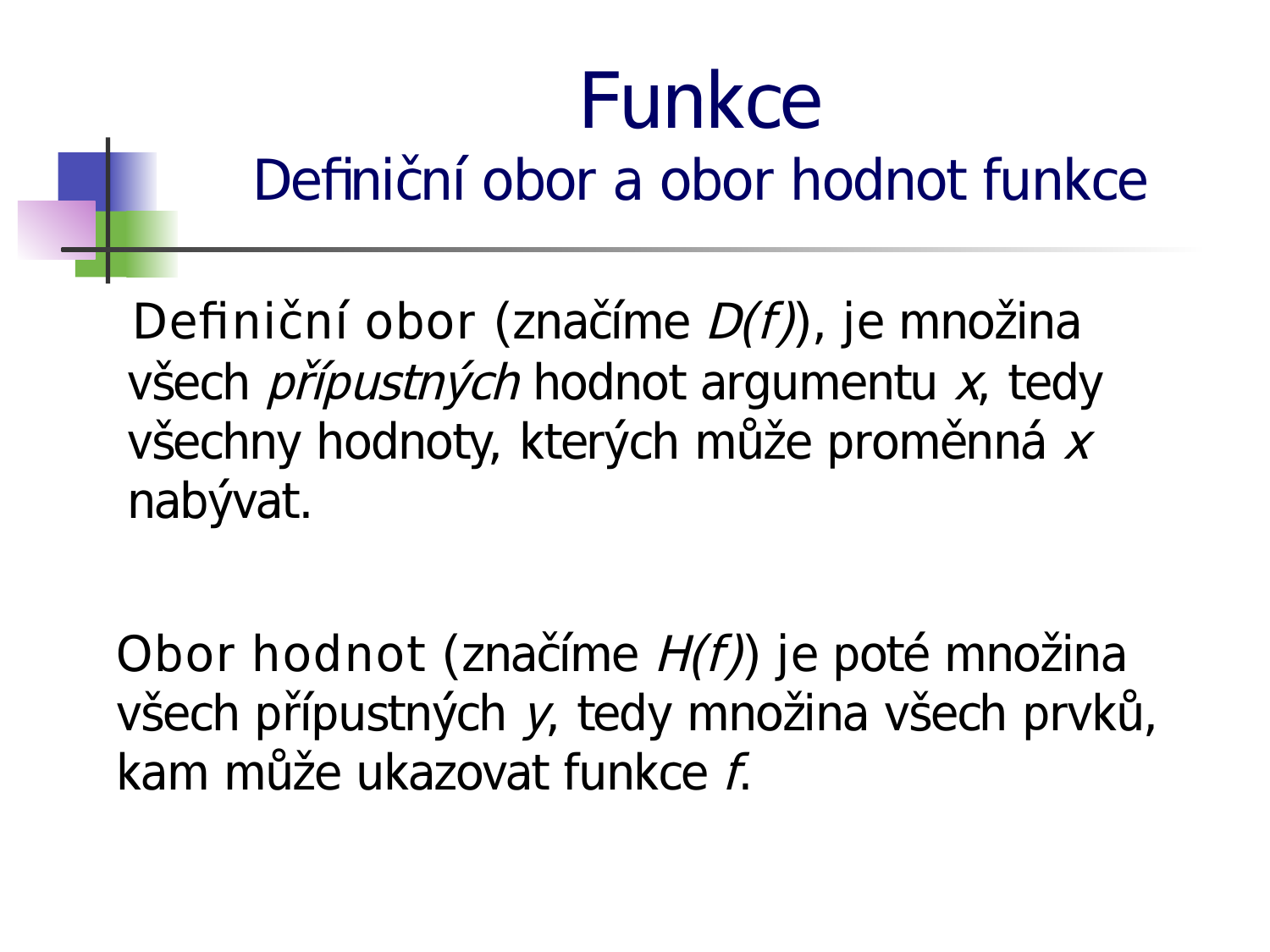

# Funkce Definiční obor a obor hodnot funkce
   Definiční obor (značíme D(f)), je množina všech přípustných hodnot argumentu x, tedy všechny hodnoty, kterých může proměnná x nabývat.
Obor hodnot (značíme H(f)) je poté množina všech přípustných y, tedy množina všech prvků, kam může ukazovat funkce f.